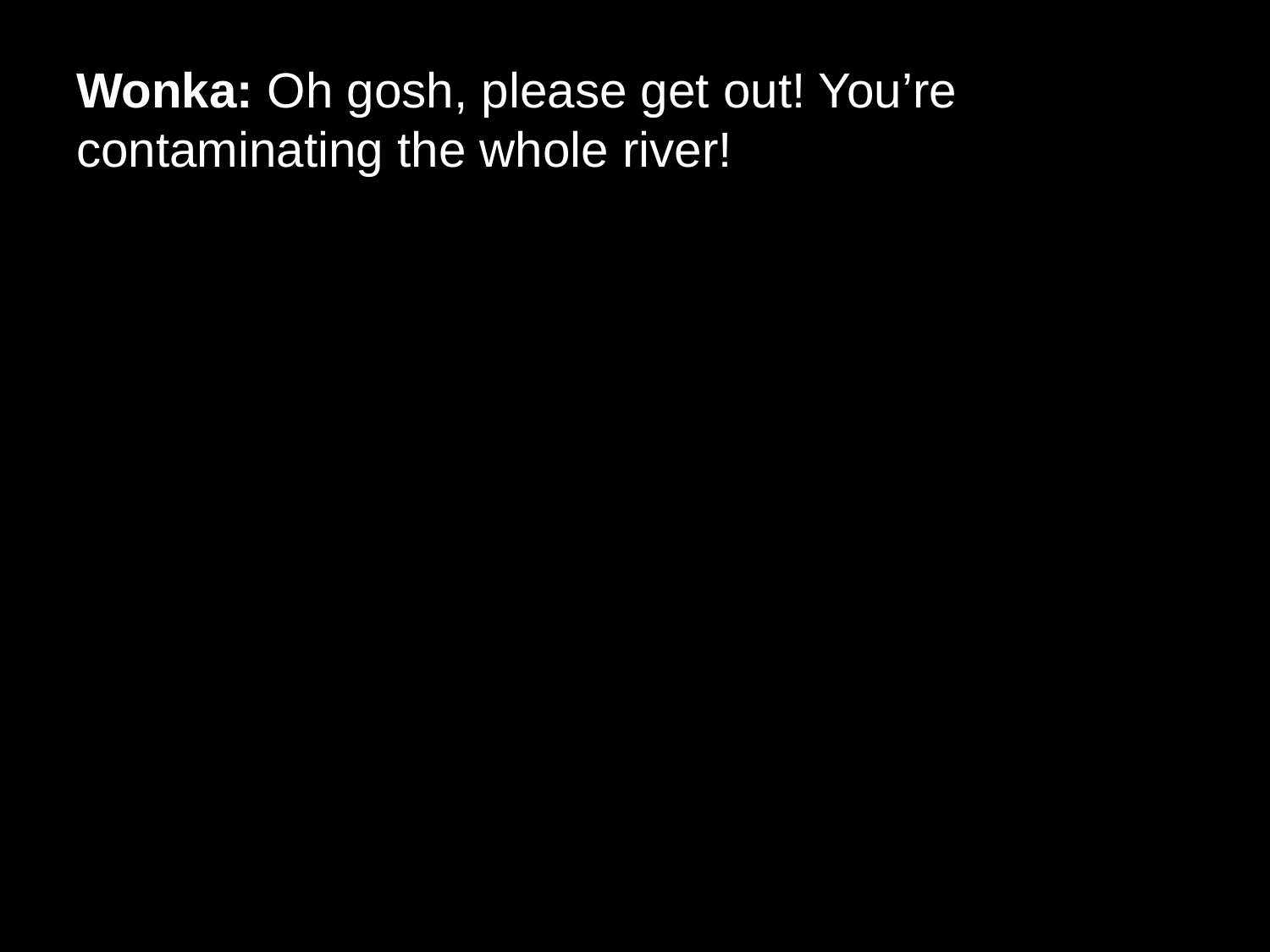

# Wonka: Oh gosh, please get out! You’re contaminating the whole river!